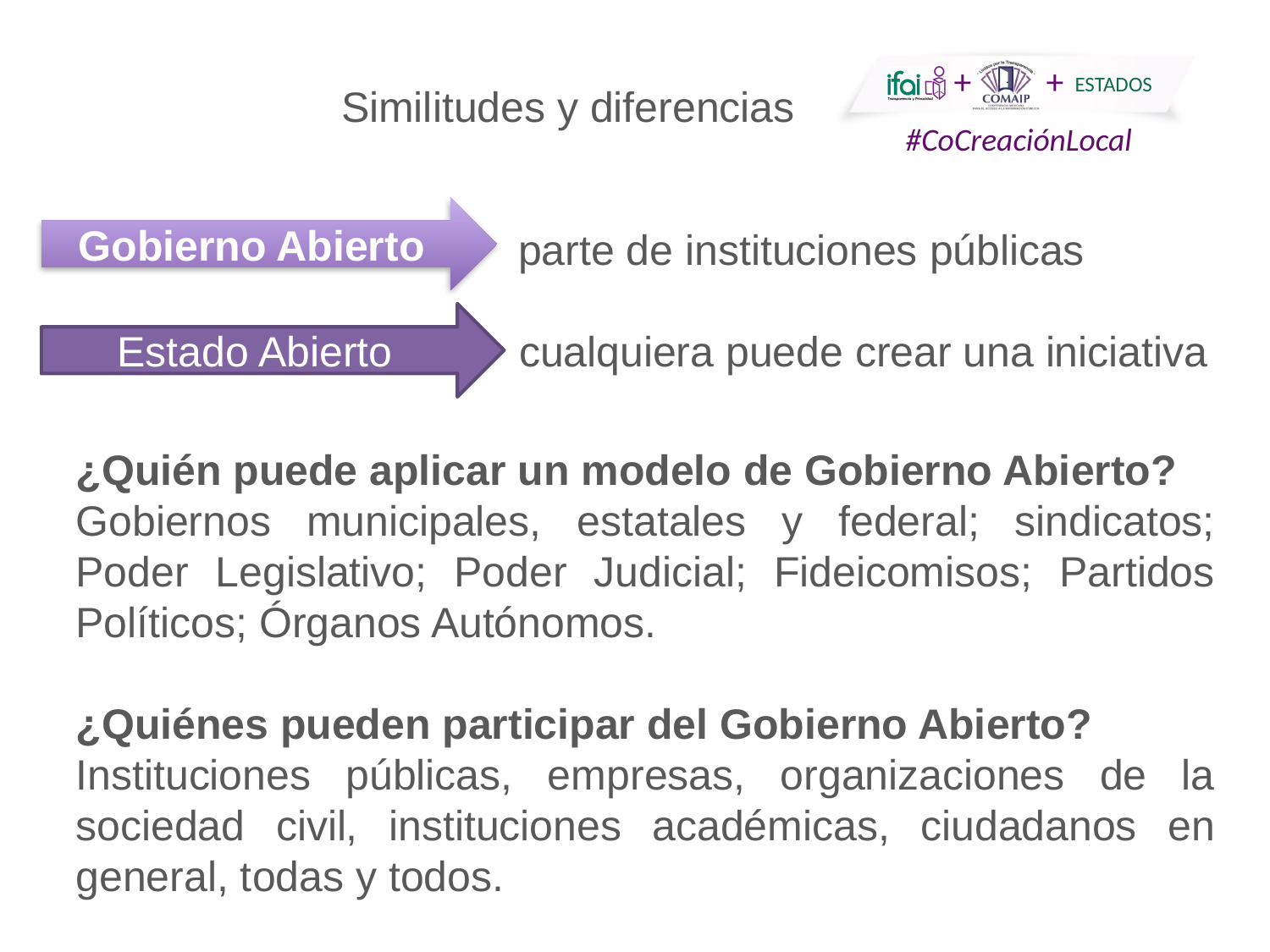

Similitudes y diferencias
Gobierno Abierto
parte de instituciones públicas
Estado Abierto
cualquiera puede crear una iniciativa
¿Quién puede aplicar un modelo de Gobierno Abierto?
Gobiernos municipales, estatales y federal; sindicatos; Poder Legislativo; Poder Judicial; Fideicomisos; Partidos Políticos; Órganos Autónomos.

¿Quiénes pueden participar del Gobierno Abierto?
Instituciones públicas, empresas, organizaciones de la sociedad civil, instituciones académicas, ciudadanos en general, todas y todos.